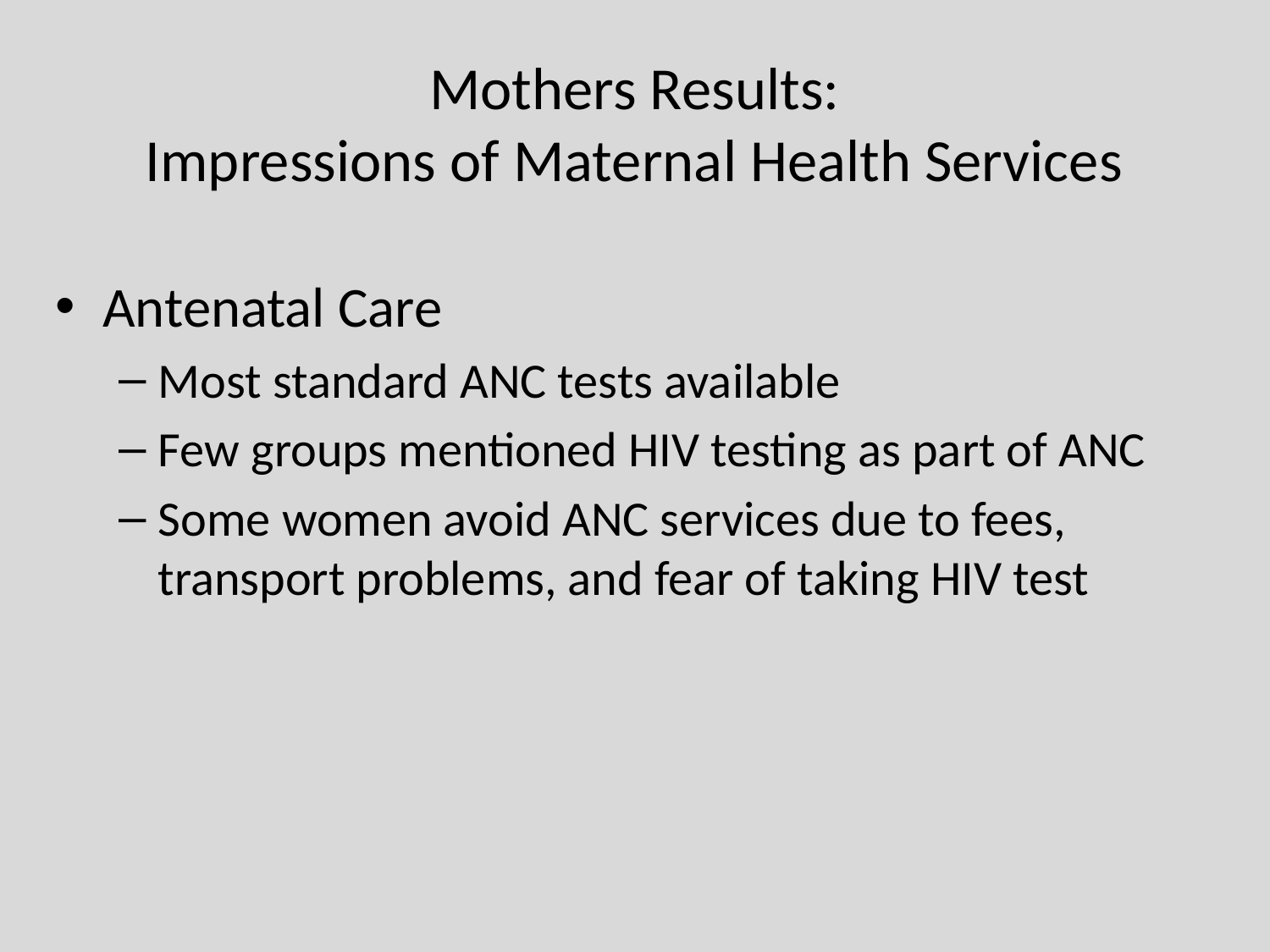

# Mothers Results: Impressions of Maternal Health Services
Antenatal Care
Most standard ANC tests available
Few groups mentioned HIV testing as part of ANC
Some women avoid ANC services due to fees, transport problems, and fear of taking HIV test